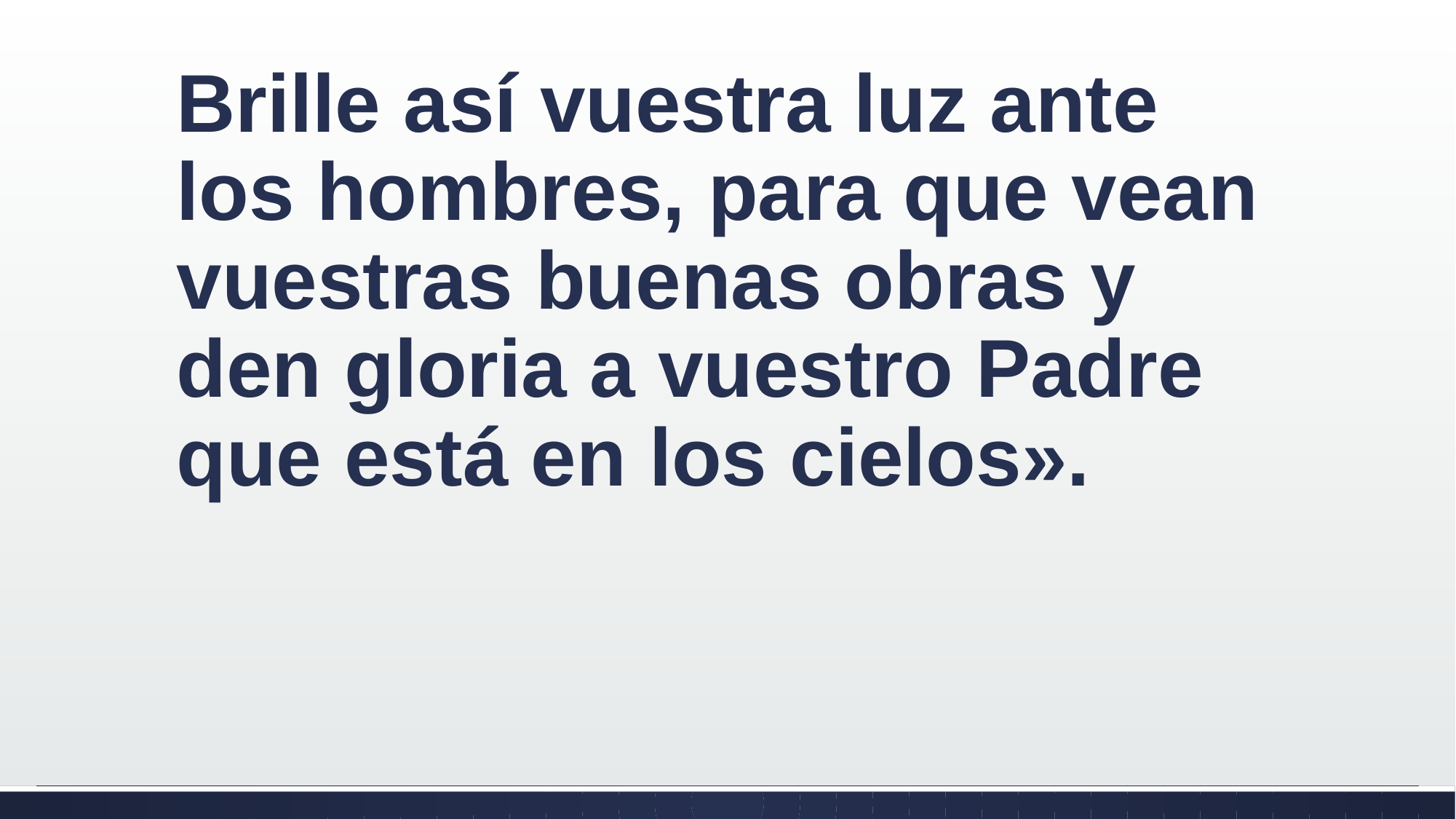

#
Brille así vuestra luz ante los hombres, para que vean vuestras buenas obras y den gloria a vuestro Padre que está en los cielos».